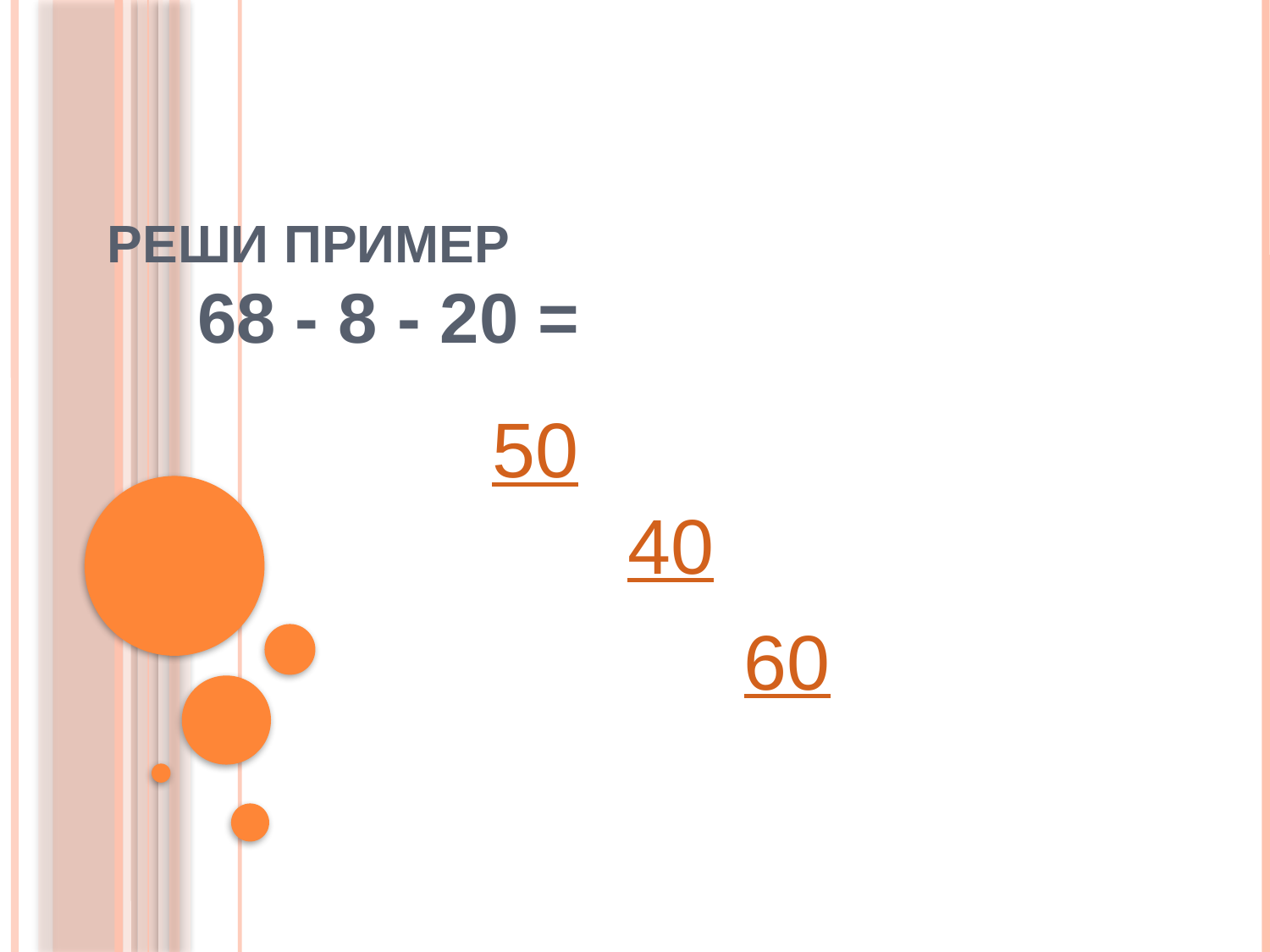

# Реши пример
68 - 8 - 20 =
50
40
60